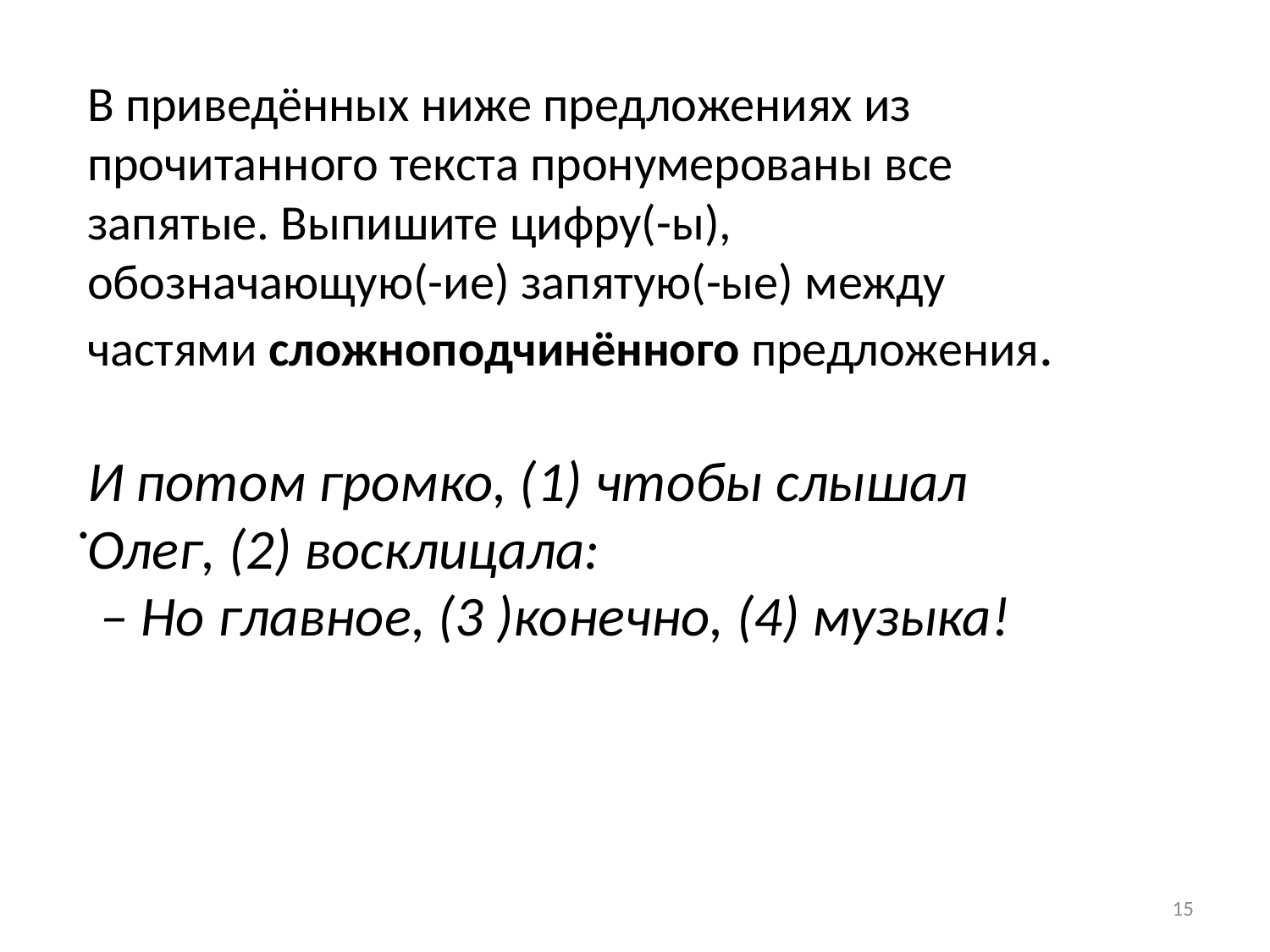

#
В приведённых ниже предложениях из прочитанного текста пронумерованы все запятые. Выпишите цифру(-ы), обозначающую(-ие) запятую(-ые) между частями сложноподчинённого предложения.

И потом громко, (1) чтобы слышал Олег, (2) восклицала:
 – Но главное, (3 )конечно, (4) музыка!
.
15